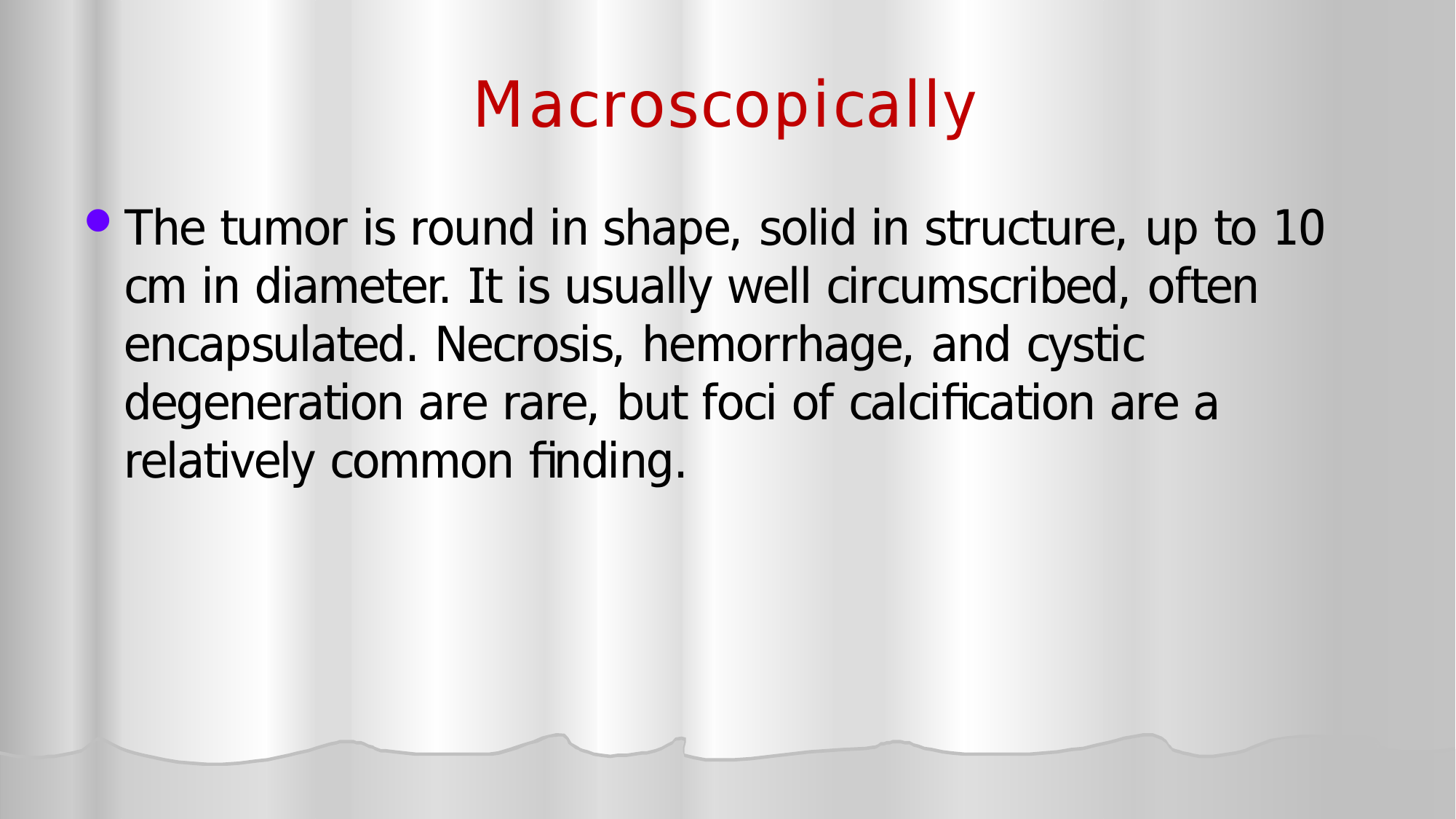

# Macroscopically
The tumor is round in shape, solid in structure, up to 10 cm in diameter. It is usually well circumscribed, often encapsulated. Necrosis, hemorrhage, and cystic degeneration are rare, but foci of calcification are a relatively common finding.